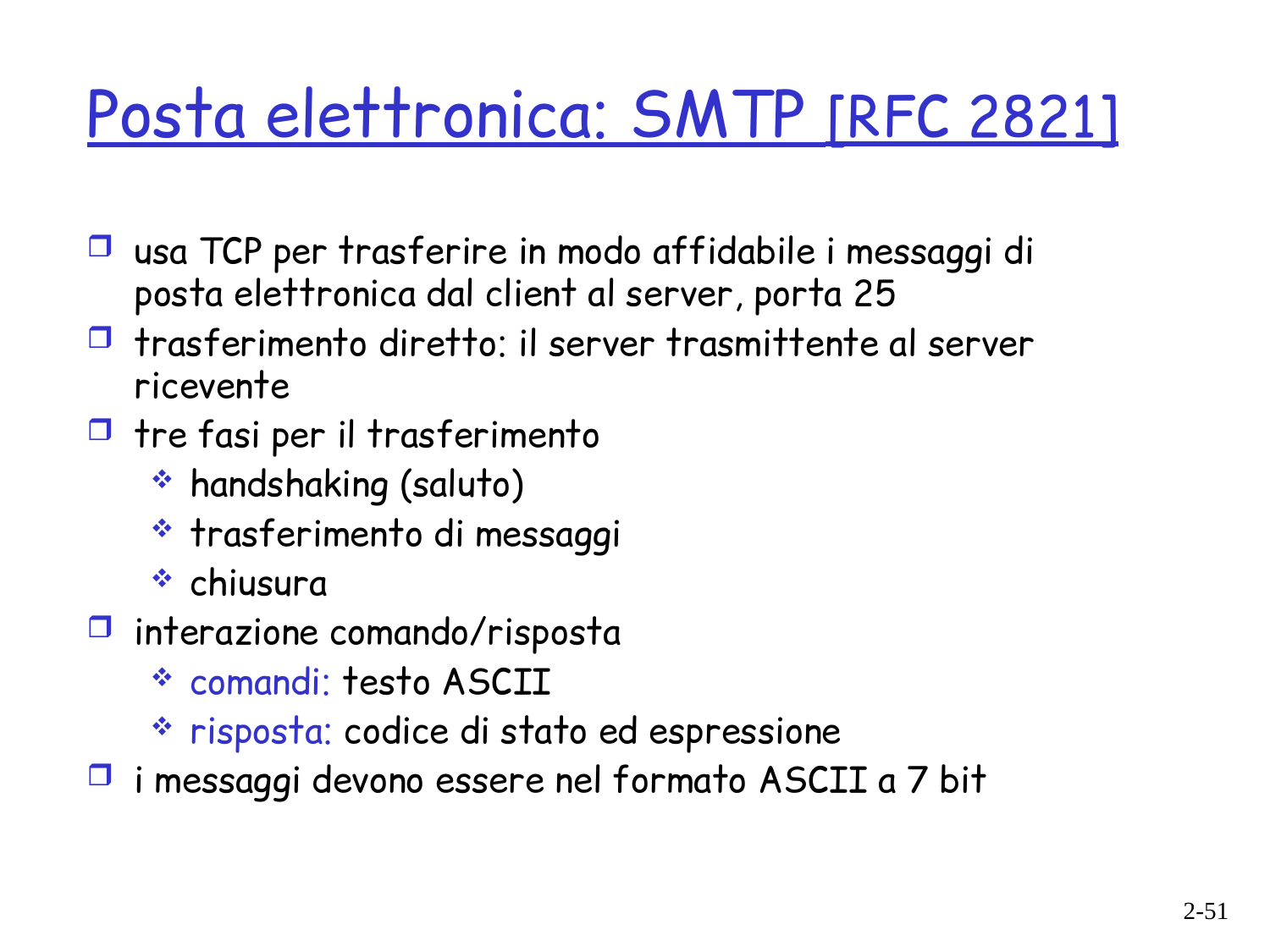

# Posta elettronica: SMTP [RFC 2821]
usa TCP per trasferire in modo affidabile i messaggi di posta elettronica dal client al server, porta 25
trasferimento diretto: il server trasmittente al server ricevente
tre fasi per il trasferimento
handshaking (saluto)
trasferimento di messaggi
chiusura
interazione comando/risposta
comandi: testo ASCII
risposta: codice di stato ed espressione
i messaggi devono essere nel formato ASCII a 7 bit
2-51